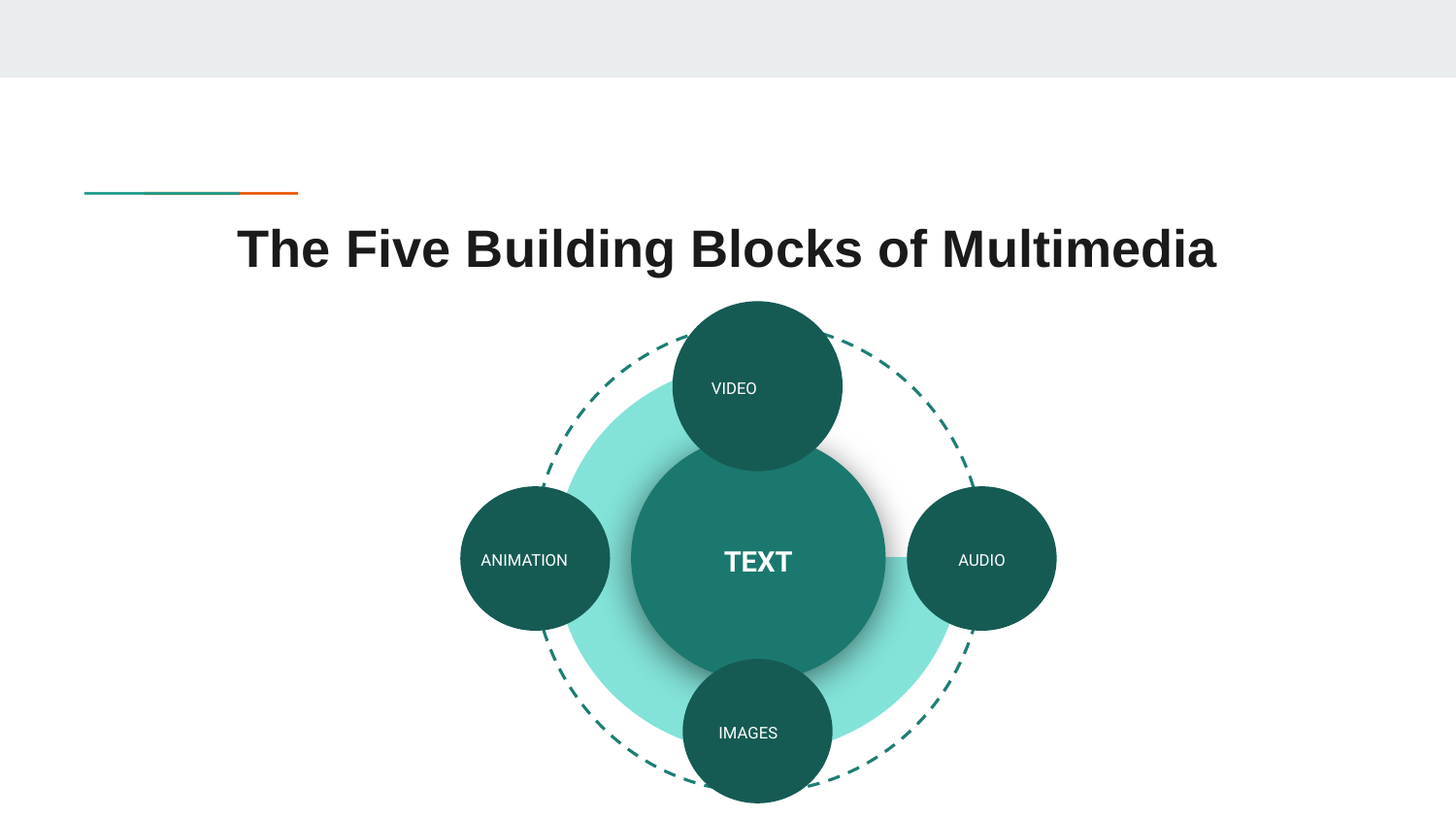

# The Five Building Blocks of Multimedia

VIDEO

TEXT

ANIMATION

AUDIO

IMAGES